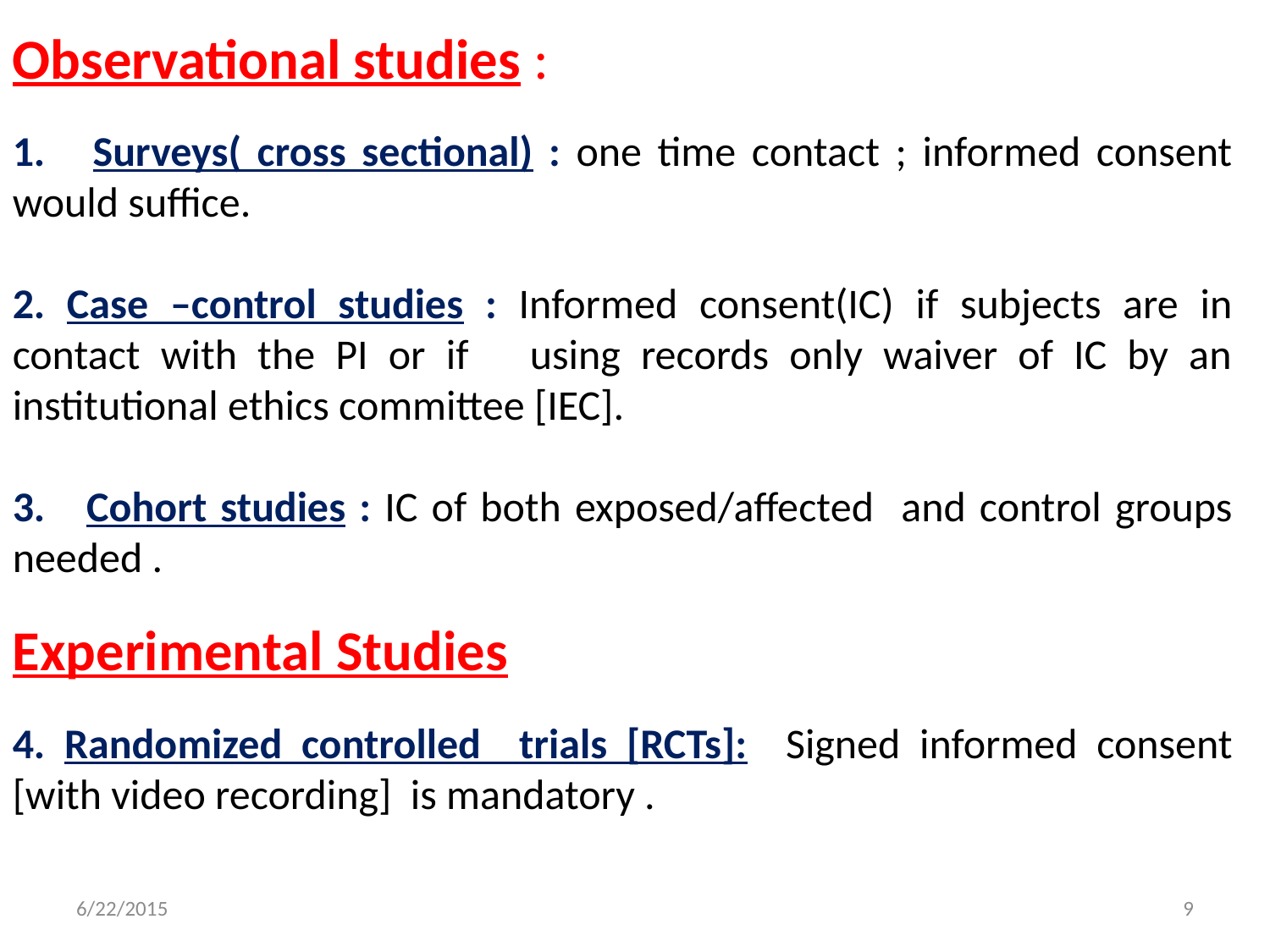

Observational studies :

1.   Surveys( cross sectional) : one time contact ; informed consent would suffice.

2. Case –control studies : Informed consent(IC) if subjects are in contact with the PI or if   using records only waiver of IC by an institutional ethics committee [IEC].

3.   Cohort studies : IC of both exposed/affected  and control groups needed .

Experimental Studies

4. Randomized controlled  trials [RCTs]:  Signed informed consent [with video recording]  is mandatory .
6/22/2015
9